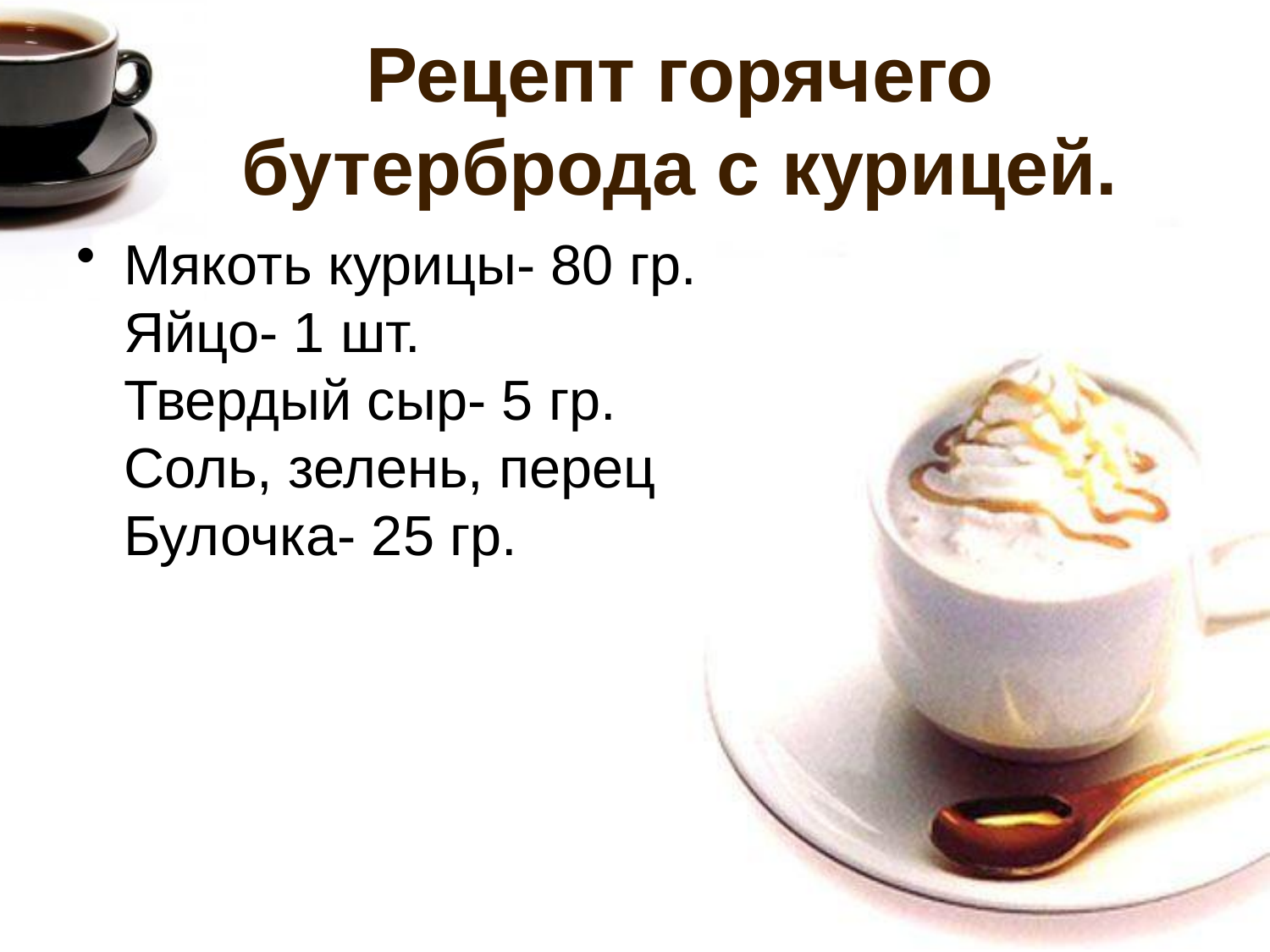

# Рецепт горячего бутерброда с курицей.
Мякоть курицы- 80 гр.
Яйцо- 1 шт.
Твердый сыр- 5 гр.
Соль, зелень, перец
Булочка- 25 гр.